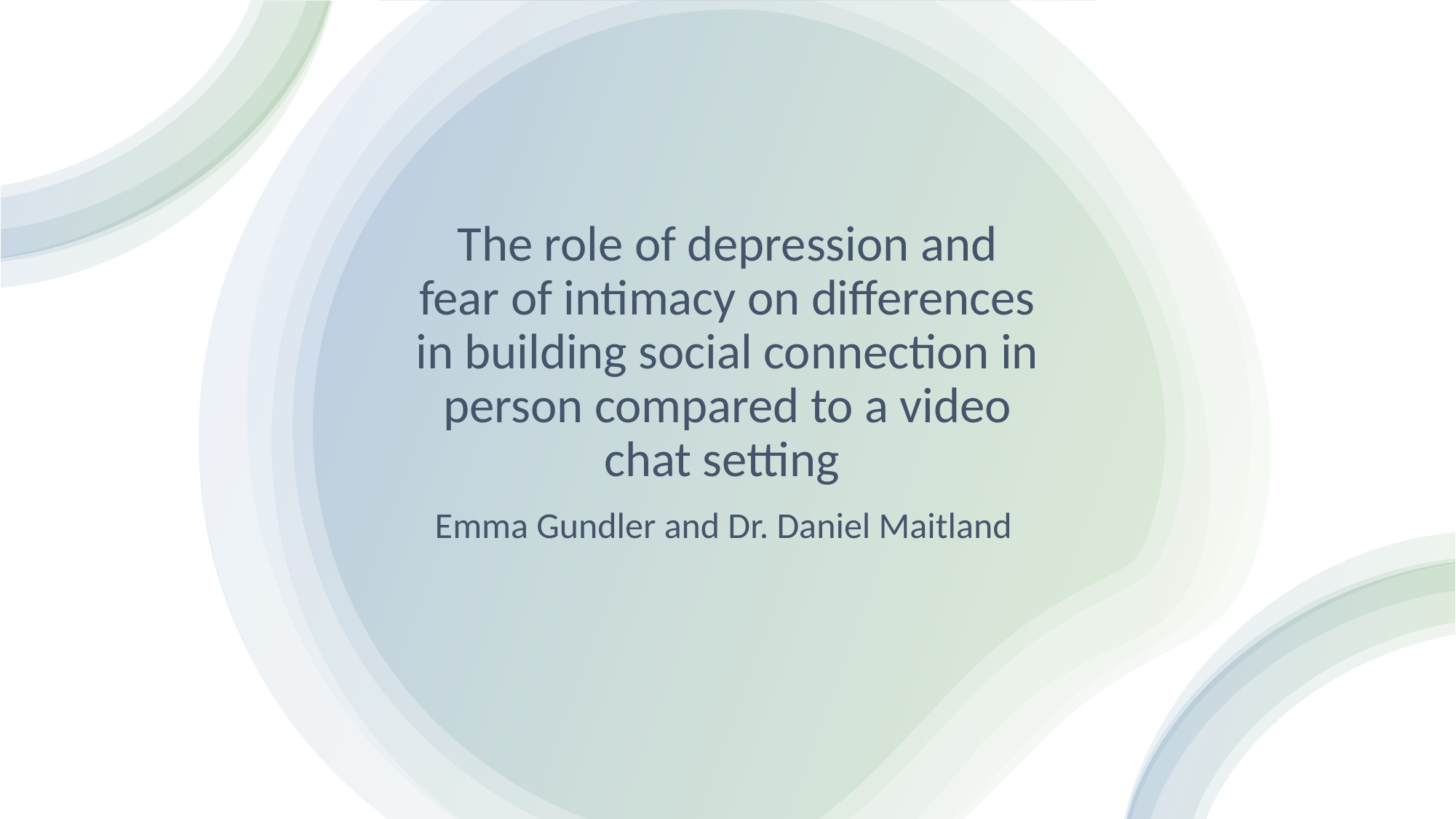

# The role of depression and fear of intimacy on differences in building social connection in person compared to a video chat setting
Emma Gundler and Dr. Daniel Maitland